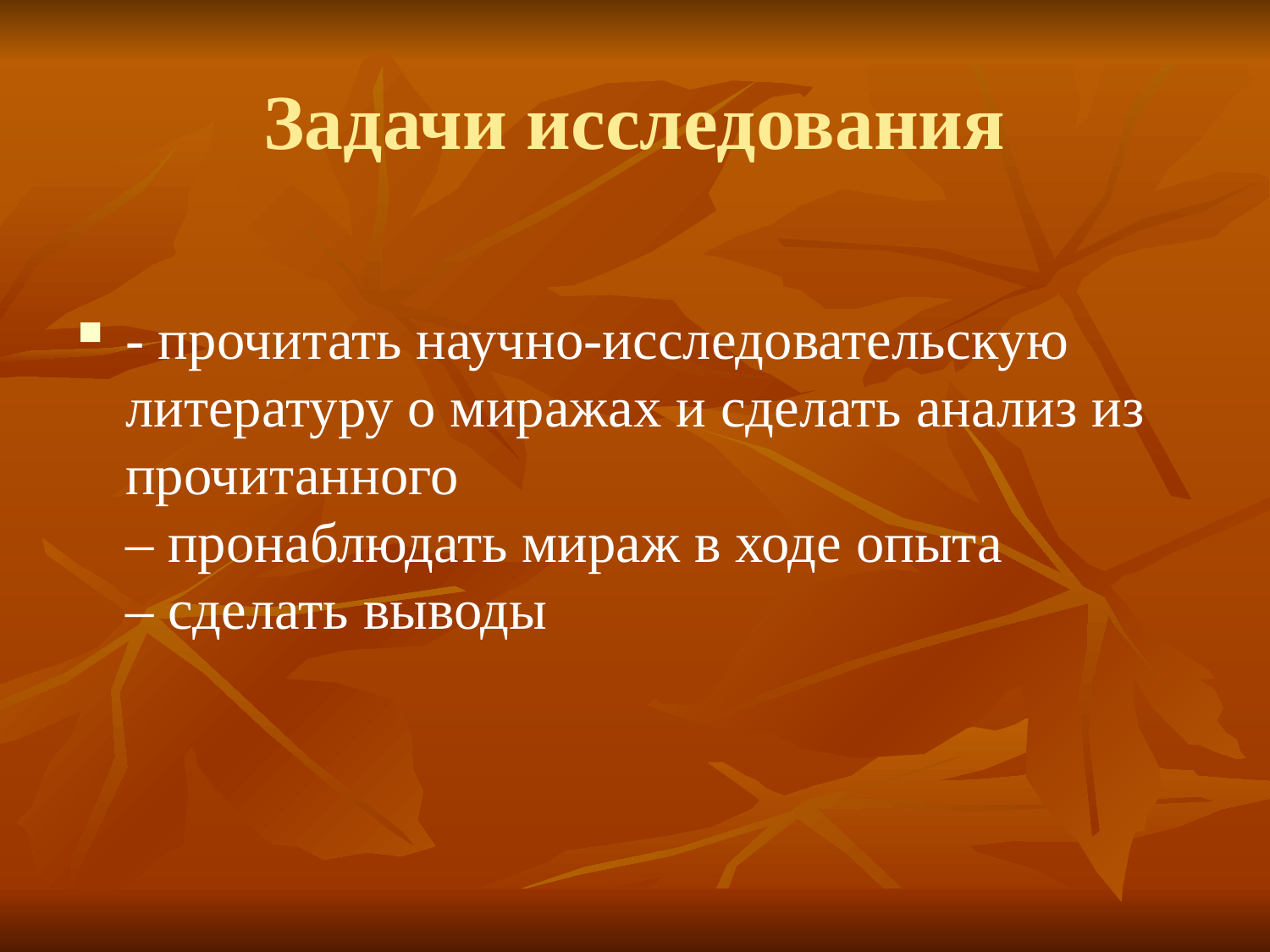

# Задачи исследования
- прочитать научно-исследовательскую литературу о миражах и сделать анализ из прочитанного                                                   – пронаблюдать мираж в ходе опыта            – сделать выводы